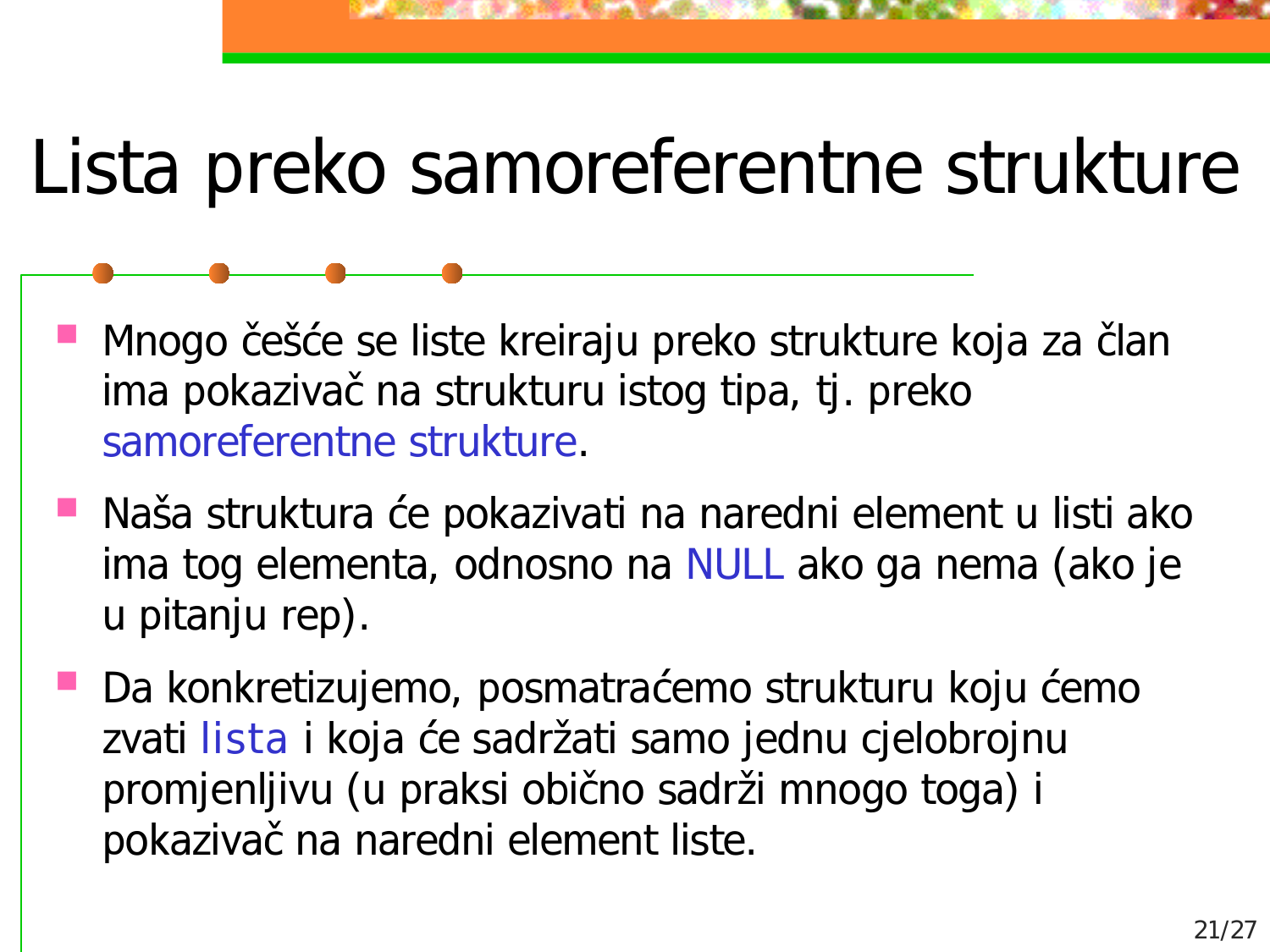

# Lista preko samoreferentne strukture
Mnogo češće se liste kreiraju preko strukture koja za član ima pokazivač na strukturu istog tipa, tj. preko samoreferentne strukture.
Naša struktura će pokazivati na naredni element u listi ako ima tog elementa, odnosno na NULL ako ga nema (ako je u pitanju rep).
Da konkretizujemo, posmatraćemo strukturu koju ćemo zvati lista i koja će sadržati samo jednu cjelobrojnu promjenljivu (u praksi obično sadrži mnogo toga) i pokazivač na naredni element liste.
21/27